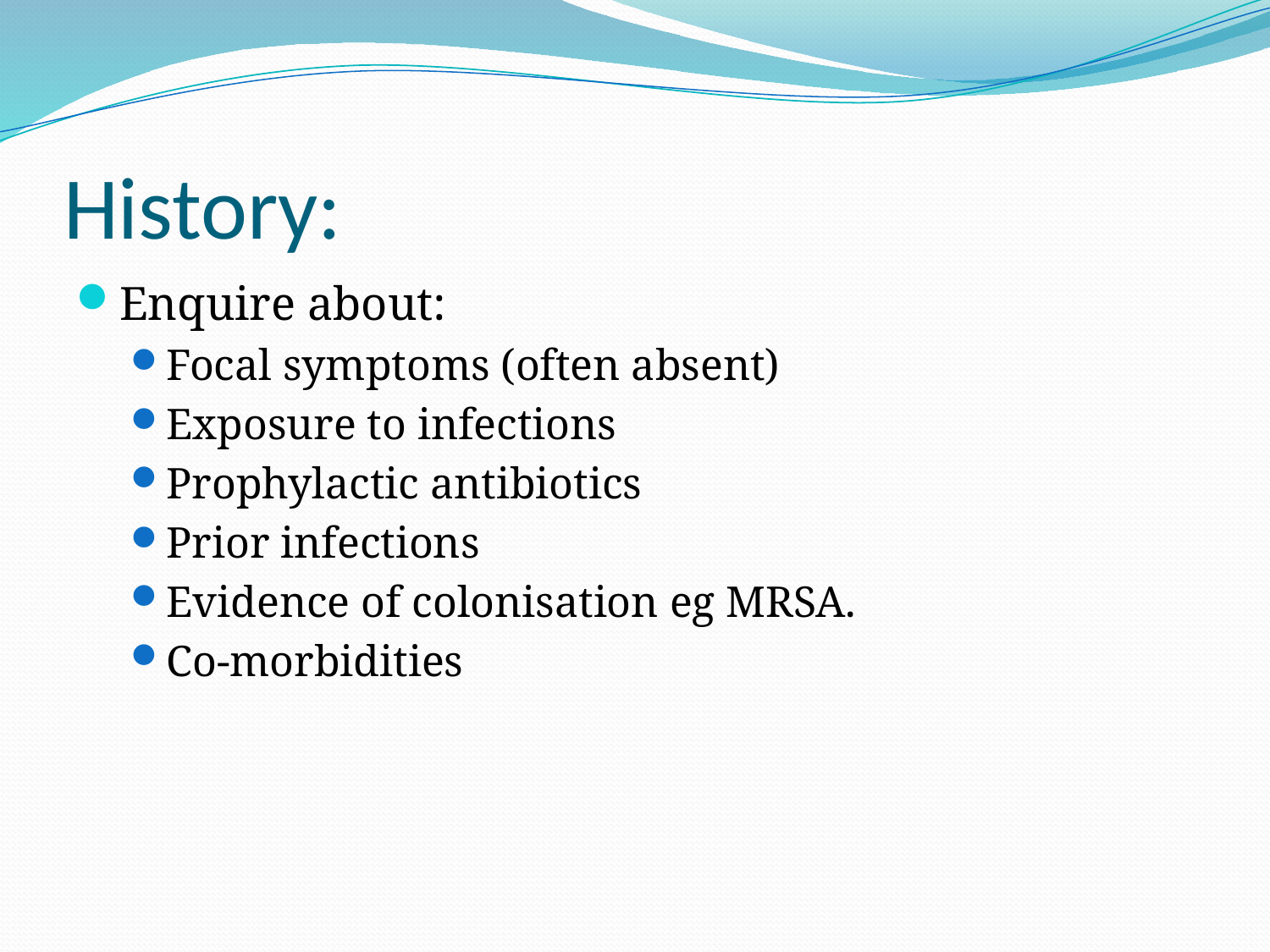

# History:
Enquire about:
Focal symptoms (often absent)
Exposure to infections
Prophylactic antibiotics
Prior infections
Evidence of colonisation eg MRSA.
Co-morbidities